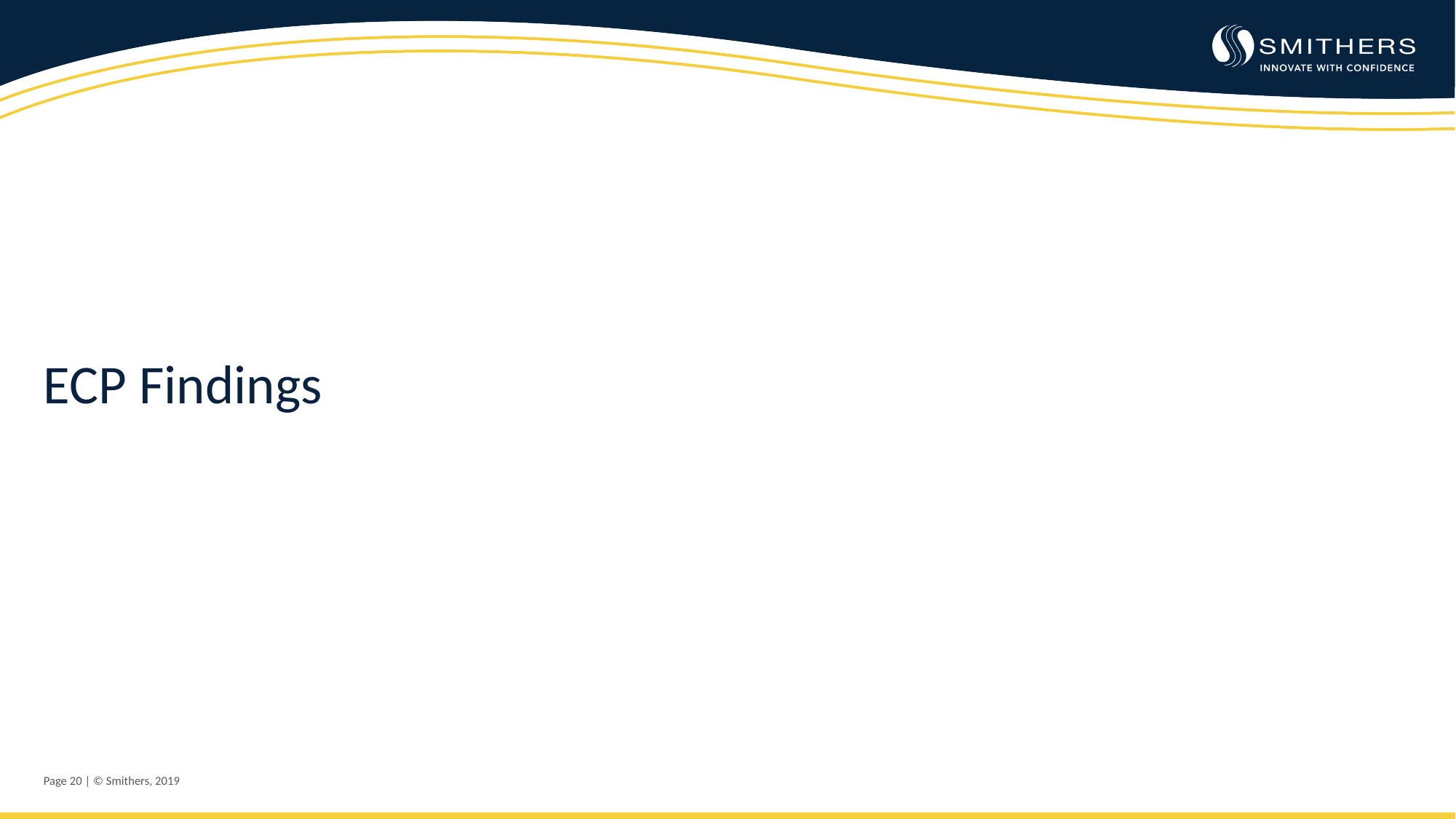

ECP Findings
Page 20 | © Smithers, 2019